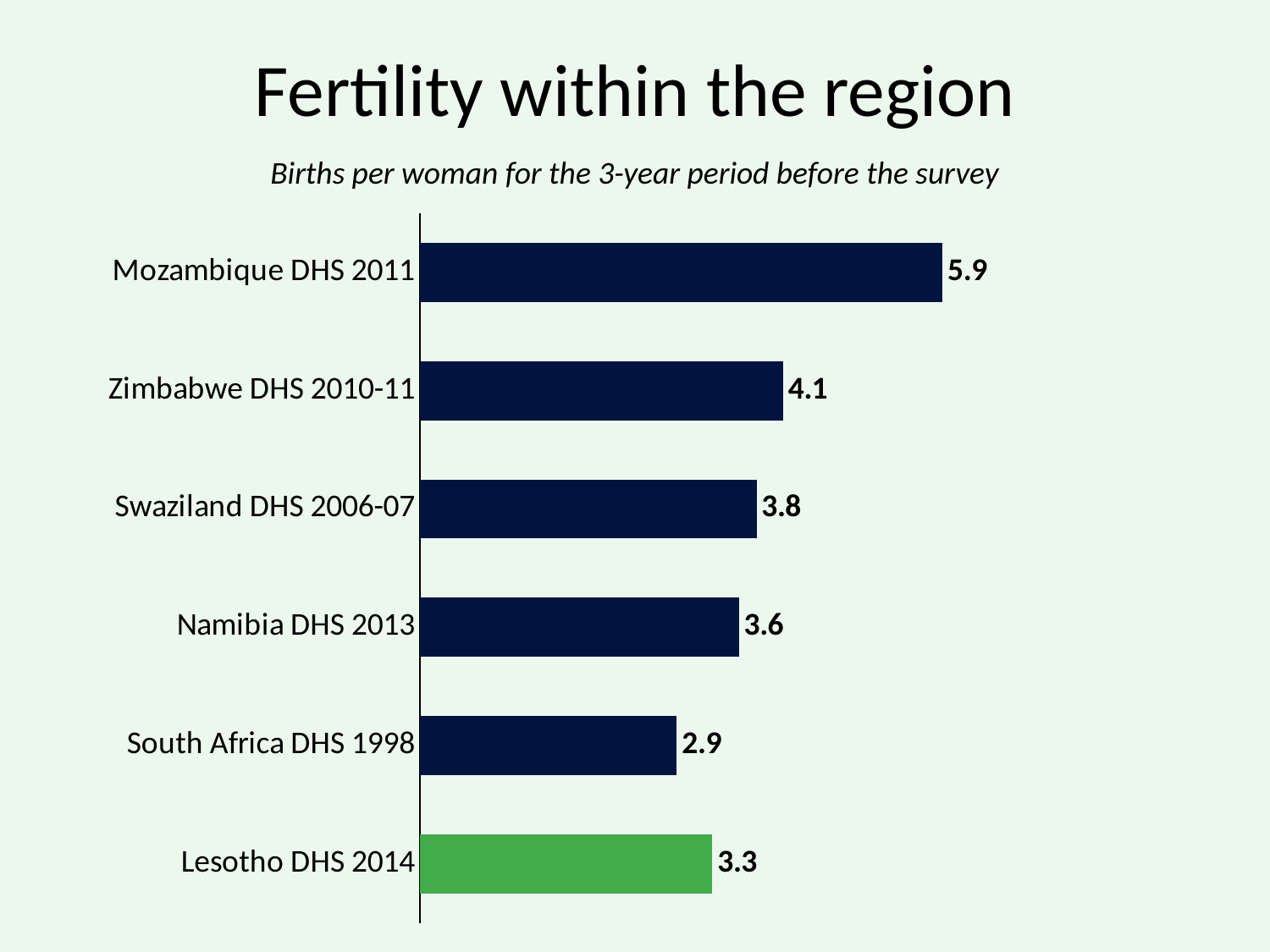

# Fertility within the region
Births per woman for the 3-year period before the survey

### Chart

| Category | Column1 |
|---|---|
| Lesotho DHS 2014 | 3.3 |
| South Africa DHS 1998 | 2.9 |
| Namibia DHS 2013 | 3.6 |
| Swaziland DHS 2006-07 | 3.8 |
| Zimbabwe DHS 2010-11 | 4.1 |
| Mozambique DHS 2011 | 5.9 |